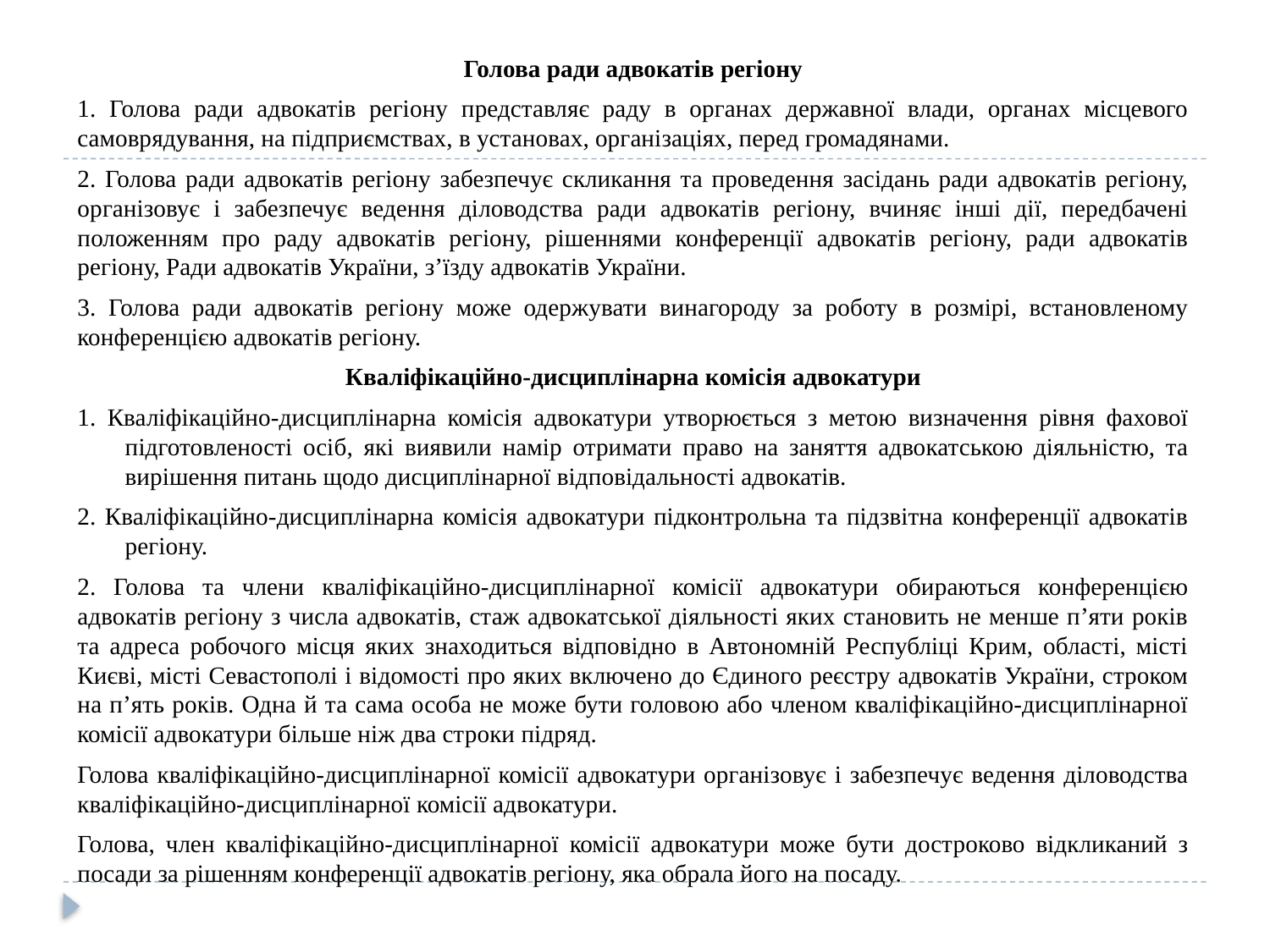

Голова ради адвокатів регіону
1. Голова ради адвокатів регіону представляє раду в органах державної влади, органах місцевого самоврядування, на підприємствах, в установах, організаціях, перед громадянами.
2. Голова ради адвокатів регіону забезпечує скликання та проведення засідань ради адвокатів регіону, організовує і забезпечує ведення діловодства ради адвокатів регіону, вчиняє інші дії, передбачені положенням про раду адвокатів регіону, рішеннями конференції адвокатів регіону, ради адвокатів регіону, Ради адвокатів України, з’їзду адвокатів України.
3. Голова ради адвокатів регіону може одержувати винагороду за роботу в розмірі, встановленому конференцією адвокатів регіону.
Кваліфікаційно-дисциплінарна комісія адвокатури
1. Кваліфікаційно-дисциплінарна комісія адвокатури утворюється з метою визначення рівня фахової підготовленості осіб, які виявили намір отримати право на заняття адвокатською діяльністю, та вирішення питань щодо дисциплінарної відповідальності адвокатів.
2. Кваліфікаційно-дисциплінарна комісія адвокатури підконтрольна та підзвітна конференції адвокатів регіону.
2. Голова та члени кваліфікаційно-дисциплінарної комісії адвокатури обираються конференцією адвокатів регіону з числа адвокатів, стаж адвокатської діяльності яких становить не менше п’яти років та адреса робочого місця яких знаходиться відповідно в Автономній Республіці Крим, області, місті Києві, місті Севастополі і відомості про яких включено до Єдиного реєстру адвокатів України, строком на п’ять років. Одна й та сама особа не може бути головою або членом кваліфікаційно-дисциплінарної комісії адвокатури більше ніж два строки підряд.
Голова кваліфікаційно-дисциплінарної комісії адвокатури організовує і забезпечує ведення діловодства кваліфікаційно-дисциплінарної комісії адвокатури.
Голова, член кваліфікаційно-дисциплінарної комісії адвокатури може бути достроково відкликаний з посади за рішенням конференції адвокатів регіону, яка обрала його на посаду.